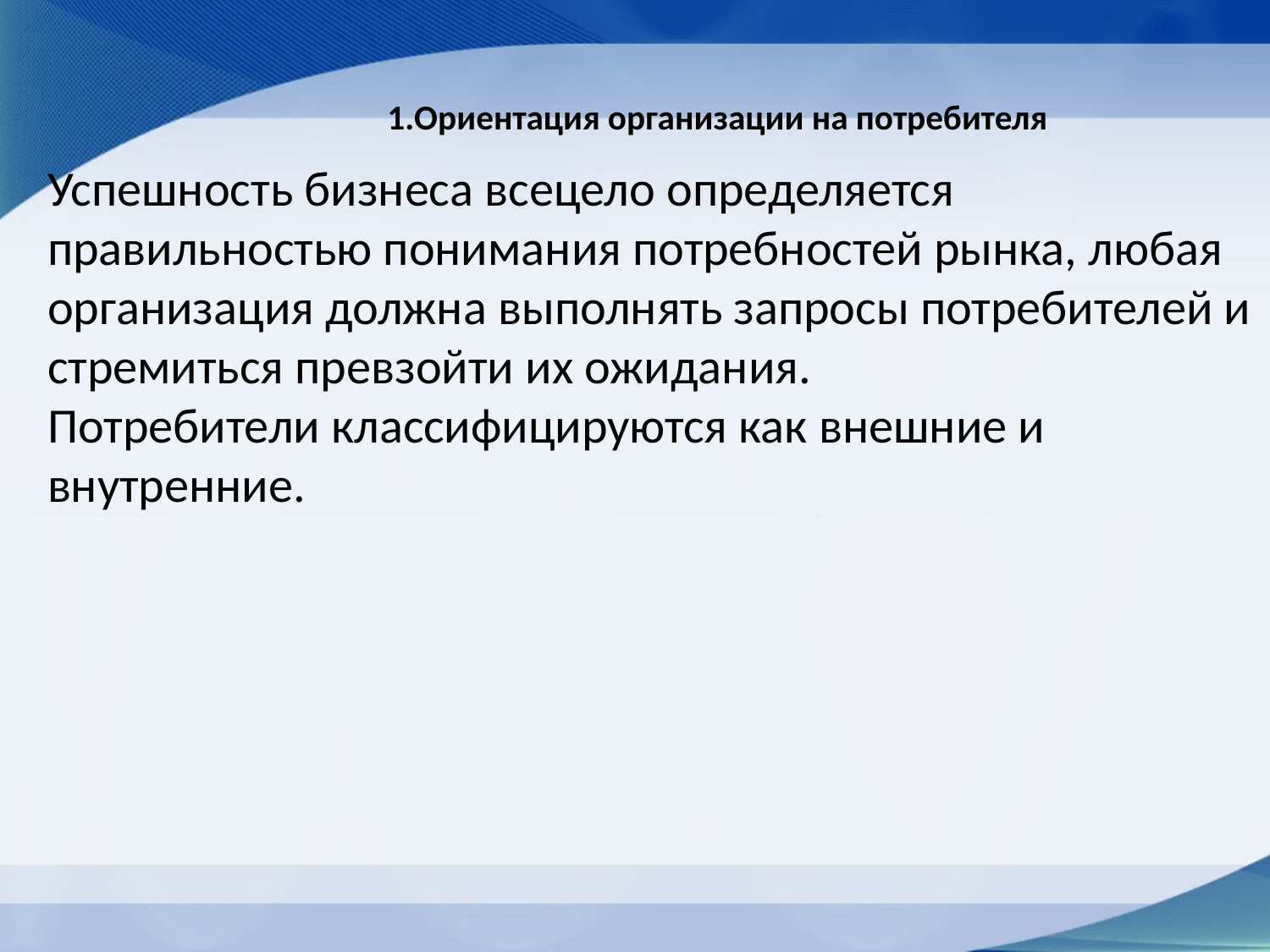

# 1.Ориентация организации на потребителя

Успешность бизнеса всецело определяется правильностью понимания потребностей рынка, любая организация должна выполнять запросы потребителей и стремиться превзойти их ожидания.
Потребители классифицируются как внешние и внутренние.